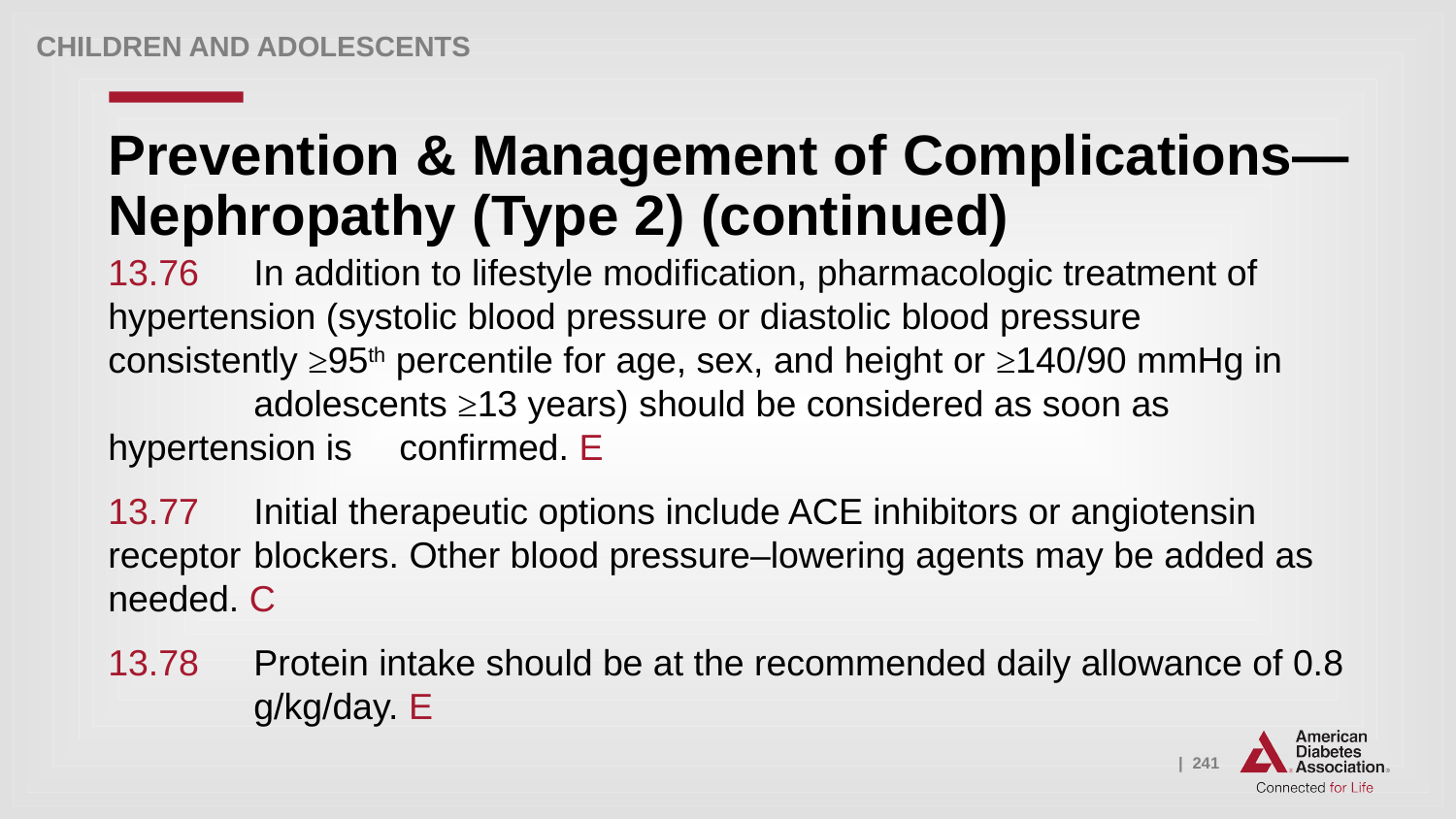

Children and adolescents
# Prevention & Management of Complications—Nephropathy (Type 2) (continued)
13.76 	In addition to lifestyle modification, pharmacologic treatment of 	hypertension (systolic blood pressure or diastolic blood pressure 	consistently ≥95th percentile for age, sex, and height or ≥140/90 mmHg in 	adolescents ≥13 years) should be considered as soon as hypertension is 	confirmed. E
13.77 	Initial therapeutic options include ACE inhibitors or angiotensin receptor 	blockers. Other blood pressure–lowering agents may be added as needed. C
13.78 	Protein intake should be at the recommended daily allowance of 0.8 	g/kg/day. E